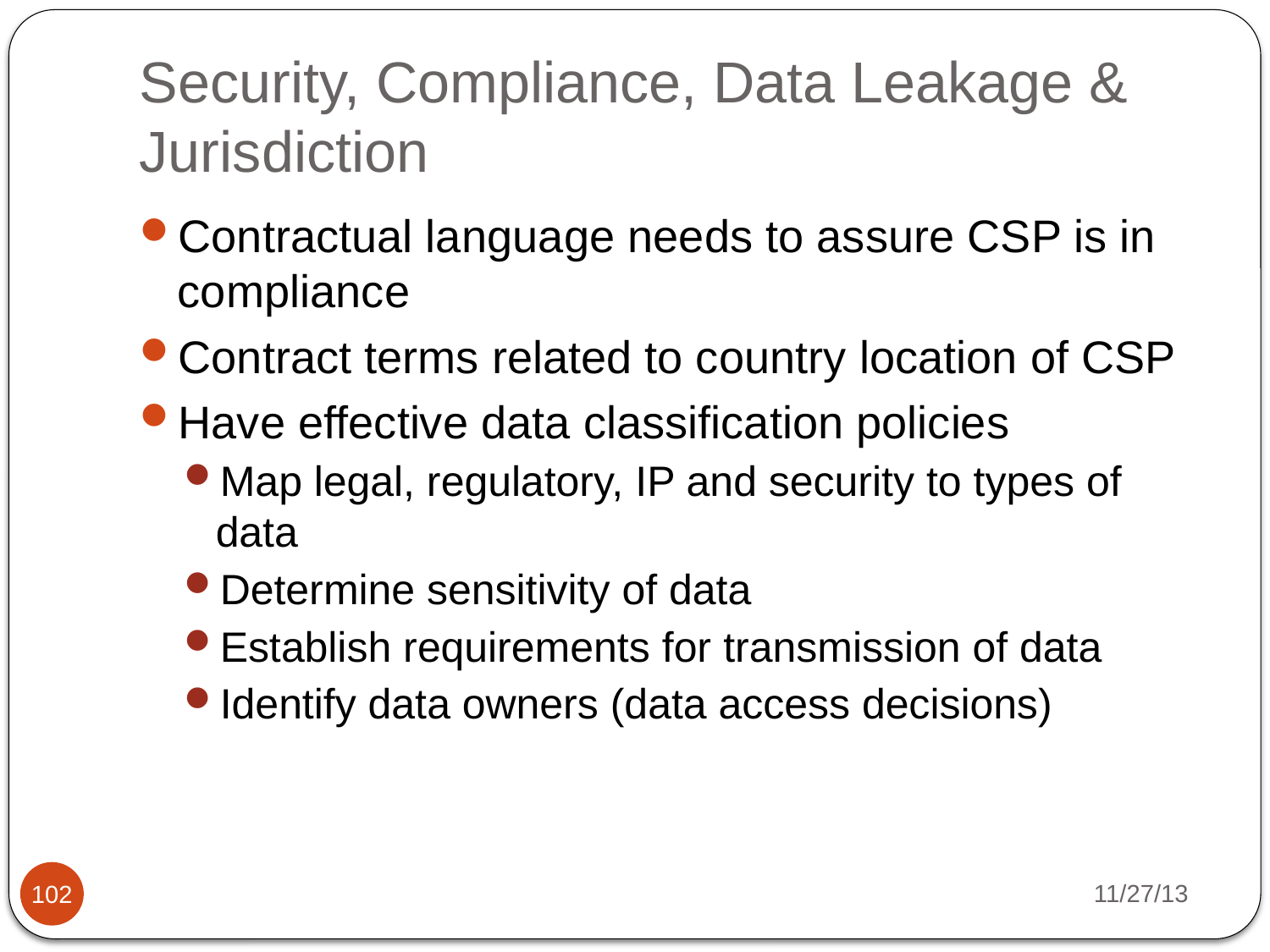

# Security, Compliance, Data Leakage & Jurisdiction
Contractual language needs to assure CSP is in compliance
Contract terms related to country location of CSP
Have effective data classification policies
Map legal, regulatory, IP and security to types of data
Determine sensitivity of data
Establish requirements for transmission of data
Identify data owners (data access decisions)
11/27/13
102